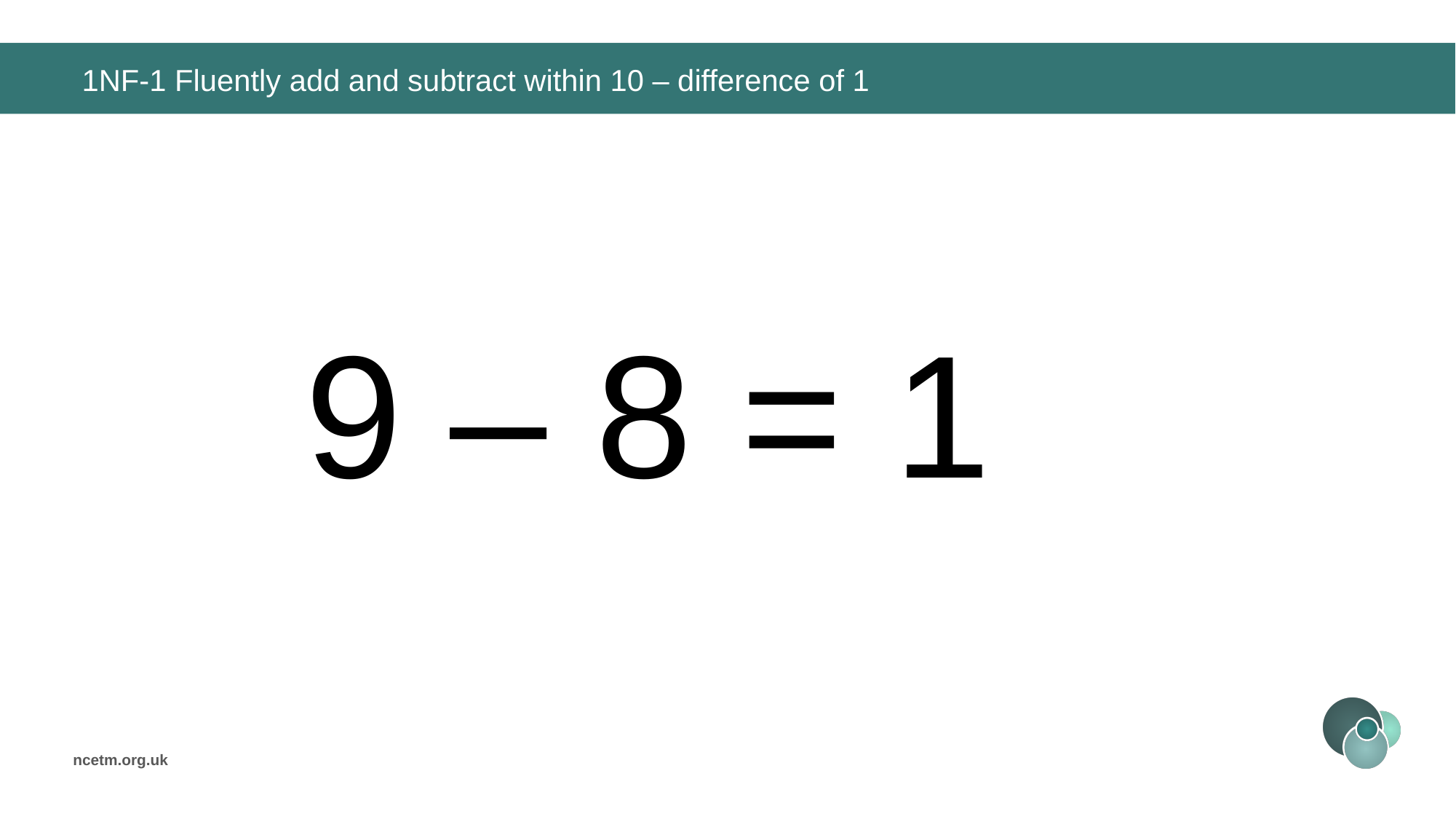

# 1NF-1 Fluently add and subtract within 10 – difference of 1
9 – 8 =
1